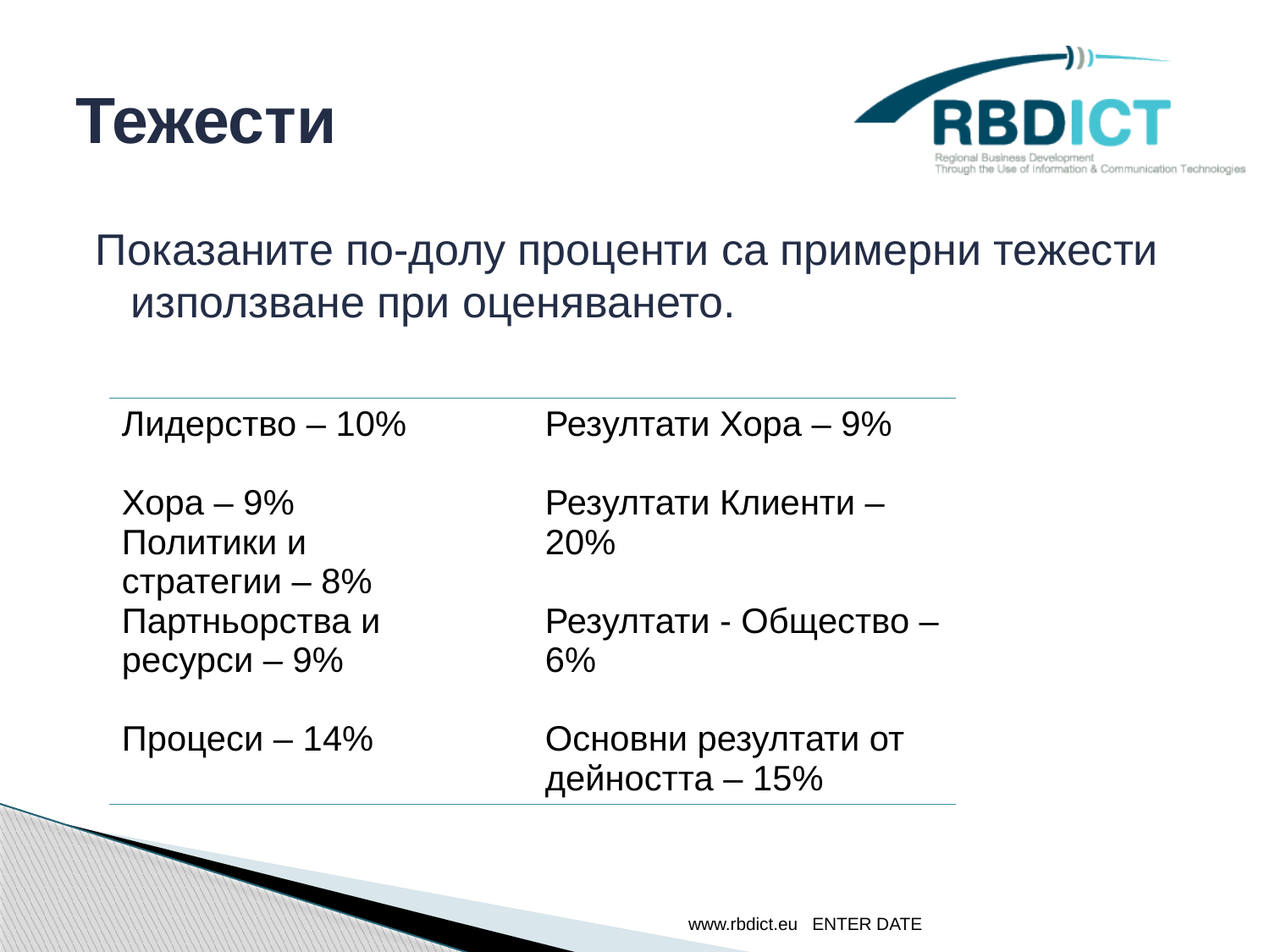

# Тежести
Показаните по-долу проценти са примерни тежести използване при оценяването.
| Лидерство – 10% Хора – 9% Политики и стратегии – 8% Партньорства и ресурси – 9% Процеси – 14% | Резултати Хора – 9% Резултати Клиенти – 20% Резултати - Общество – 6% Основни резултати от дейността – 15% |
| --- | --- |
www.rbdict.eu   ENTER DATE